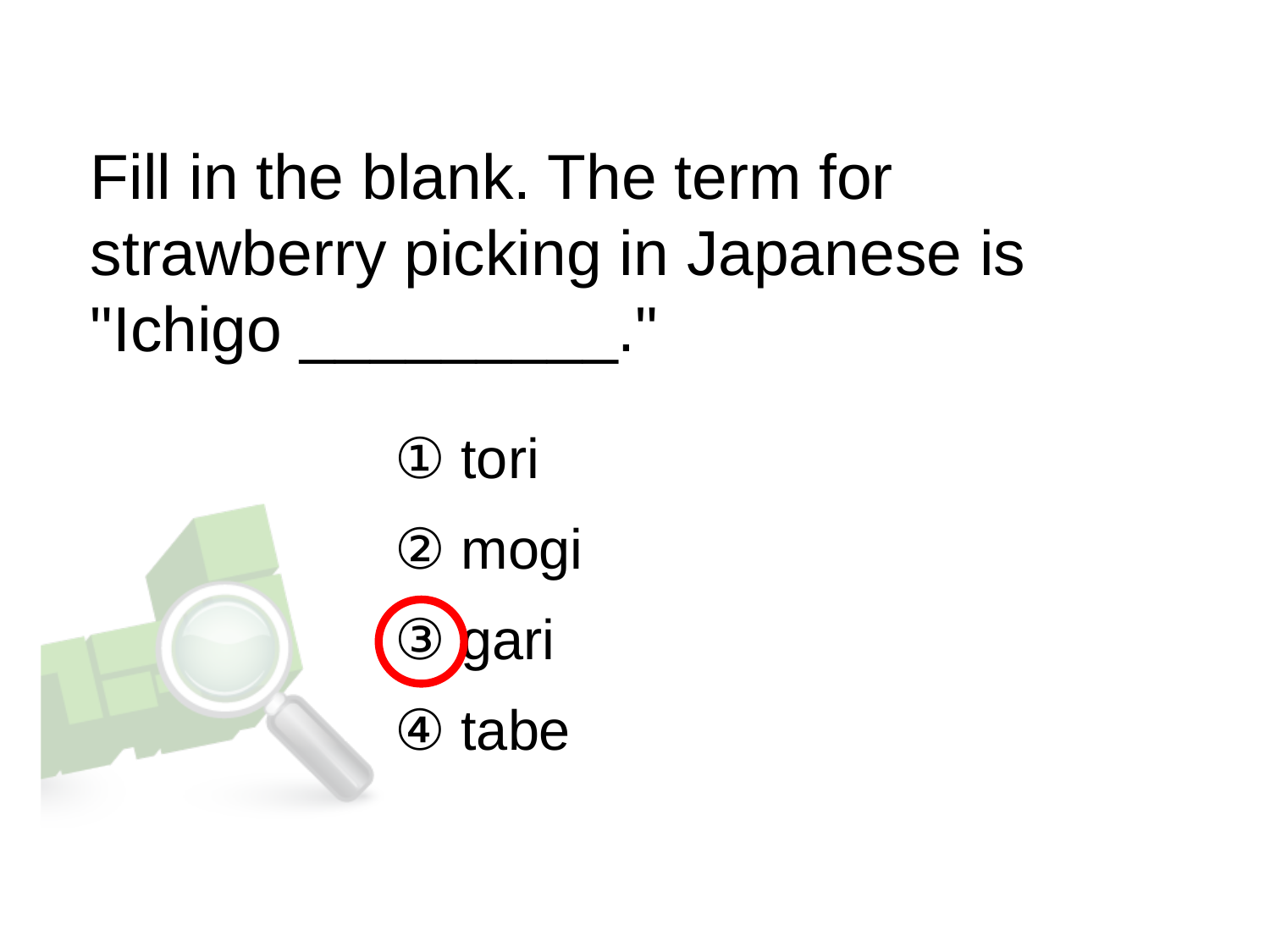

# Fill in the blank. The term for strawberry picking in Japanese is "Ichigo _________."
① tori
② mogi
③ gari
④ tabe